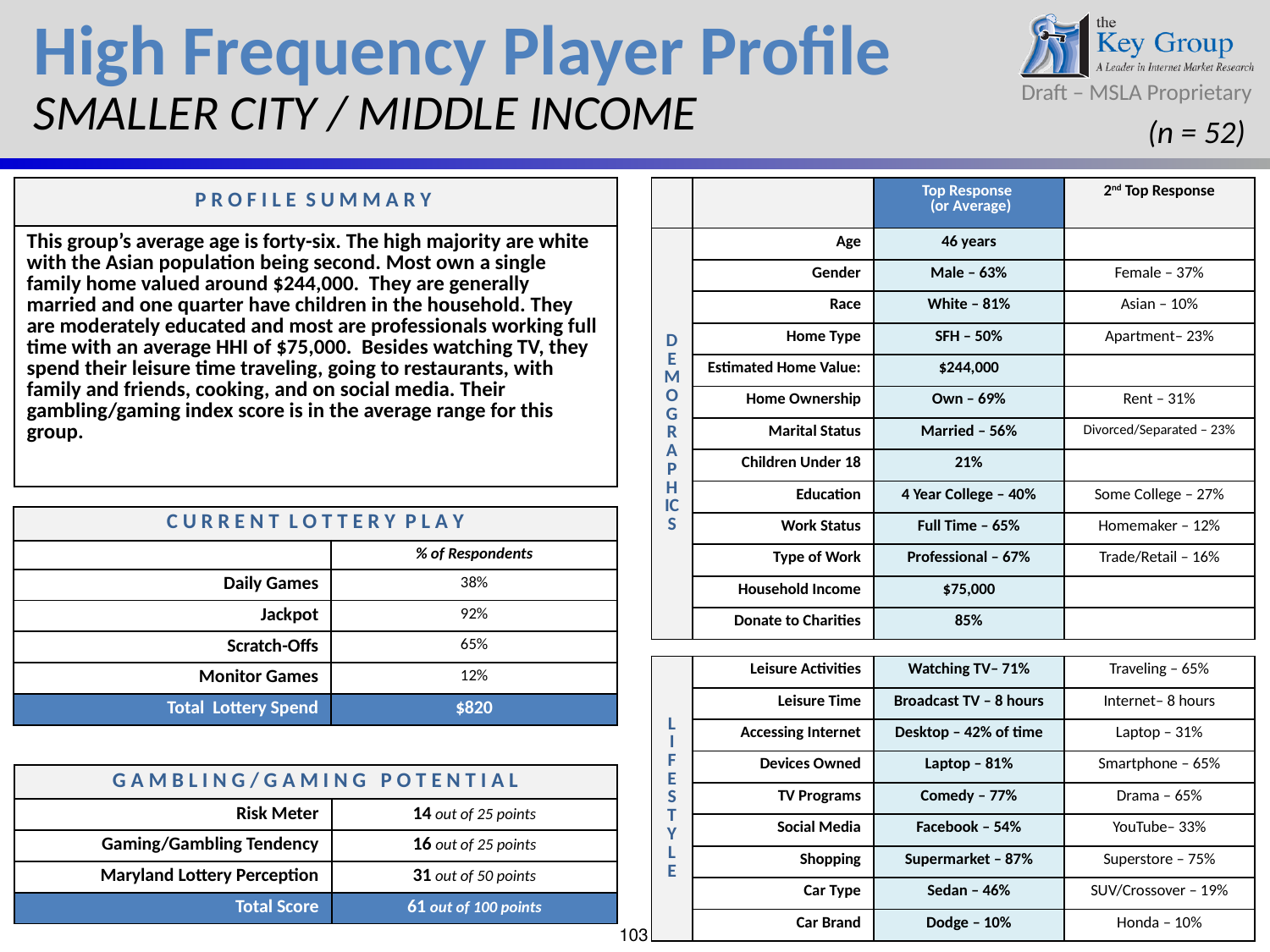

High Frequency Player Profile
SMALLER CITY / MIDDLE INCOME
(n = 52)
| P R O F I L E S U M M A R Y |
| --- |
| This group’s average age is forty-six. The high majority are white with the Asian population being second. Most own a single family home valued around $244,000. They are generally married and one quarter have children in the household. They are moderately educated and most are professionals working full time with an average HHI of $75,000. Besides watching TV, they spend their leisure time traveling, going to restaurants, with family and friends, cooking, and on social media. Their gambling/gaming index score is in the average range for this group. |
|  |  | Top Response (or Average) | 2nd Top Response |
| --- | --- | --- | --- |
| DEMOGRAPHICS | Age | 46 years |  |
|  | Gender | Male – 63% | Female – 37% |
|  | Race | White – 81% | Asian – 10% |
|  | Home Type | SFH – 50% | Apartment– 23% |
|  | Estimated Home Value: | $244,000 |  |
|  | Home Ownership | Own – 69% | Rent – 31% |
|  | Marital Status | Married – 56% | Divorced/Separated – 23% |
|  | Children Under 18 | 21% |  |
|  | Education | 4 Year College – 40% | Some College – 27% |
|  | Work Status | Full Time – 65% | Homemaker – 12% |
|  | Type of Work | Professional – 67% | Trade/Retail – 16% |
|  | Household Income | $75,000 |  |
|  | Donate to Charities | 85% |  |
|  |  |  |  |
| L I F E S TY L E | Leisure Activities | Watching TV– 71% | Traveling – 65% |
|  | Leisure Time | Broadcast TV – 8 hours | Internet– 8 hours |
|  | Accessing Internet | Desktop – 42% of time | Laptop – 31% |
|  | Devices Owned | Laptop – 81% | Smartphone – 65% |
|  | TV Programs | Comedy – 77% | Drama – 65% |
|  | Social Media | Facebook – 54% | YouTube– 33% |
|  | Shopping | Supermarket – 87% | Superstore – 75% |
|  | Car Type | Sedan – 46% | SUV/Crossover – 19% |
|  | Car Brand | Dodge – 10% | Honda – 10% |
| C U R R E N T L O T T E R Y P L A Y |  |
| --- | --- |
|  | % of Respondents |
| Daily Games | 38% |
| Jackpot | 92% |
| Scratch-Offs | 65% |
| Monitor Games | 12% |
| Total Lottery Spend | $820 |
| G A M B L I N G / G A M I N G P O T E N T I A L |  |
| --- | --- |
| Risk Meter | 14 out of 25 points |
| Gaming/Gambling Tendency | 16 out of 25 points |
| Maryland Lottery Perception | 31 out of 50 points |
| Total Score | 61 out of 100 points |